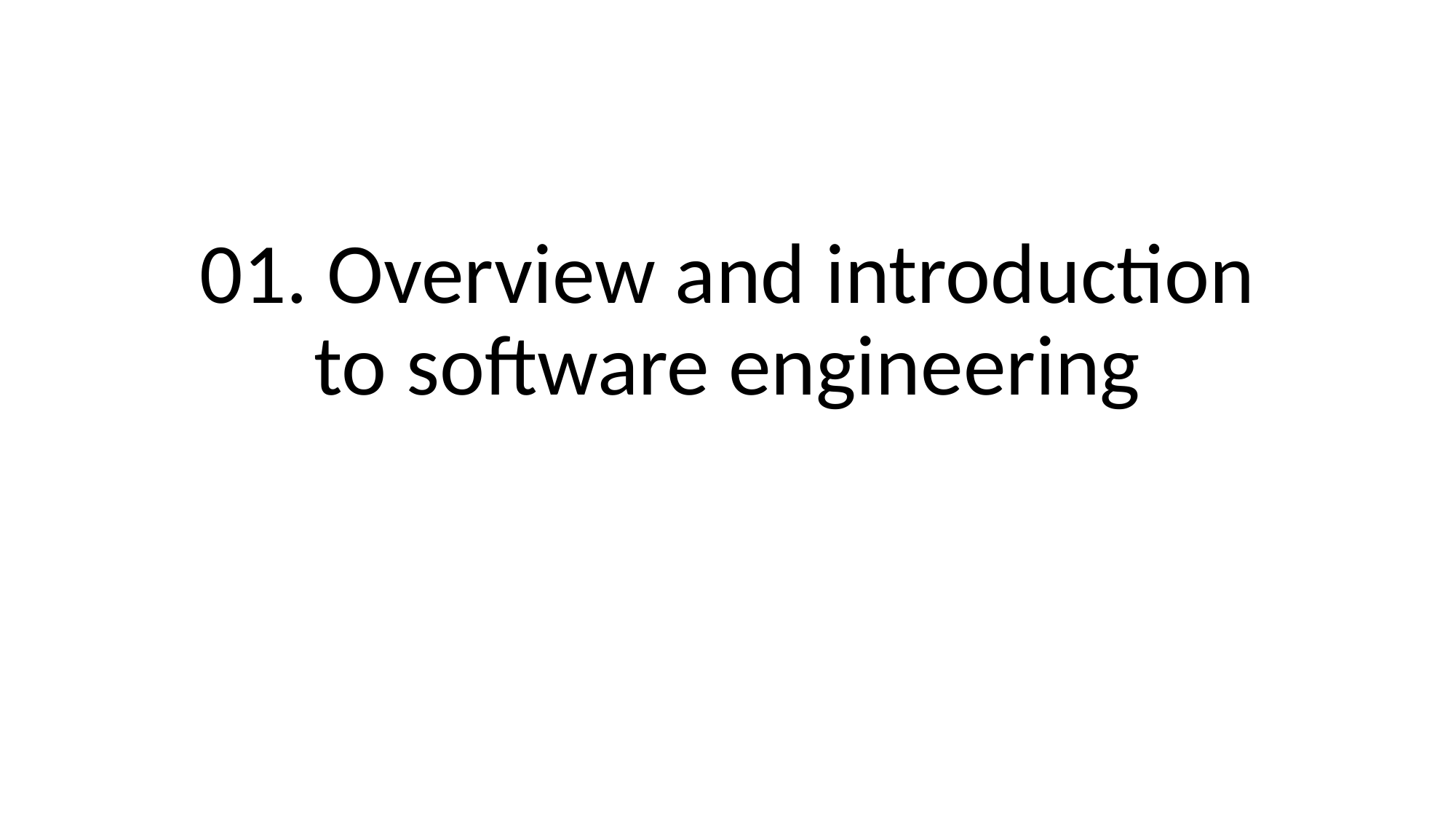

# 01. Overview and introduction to software engineering